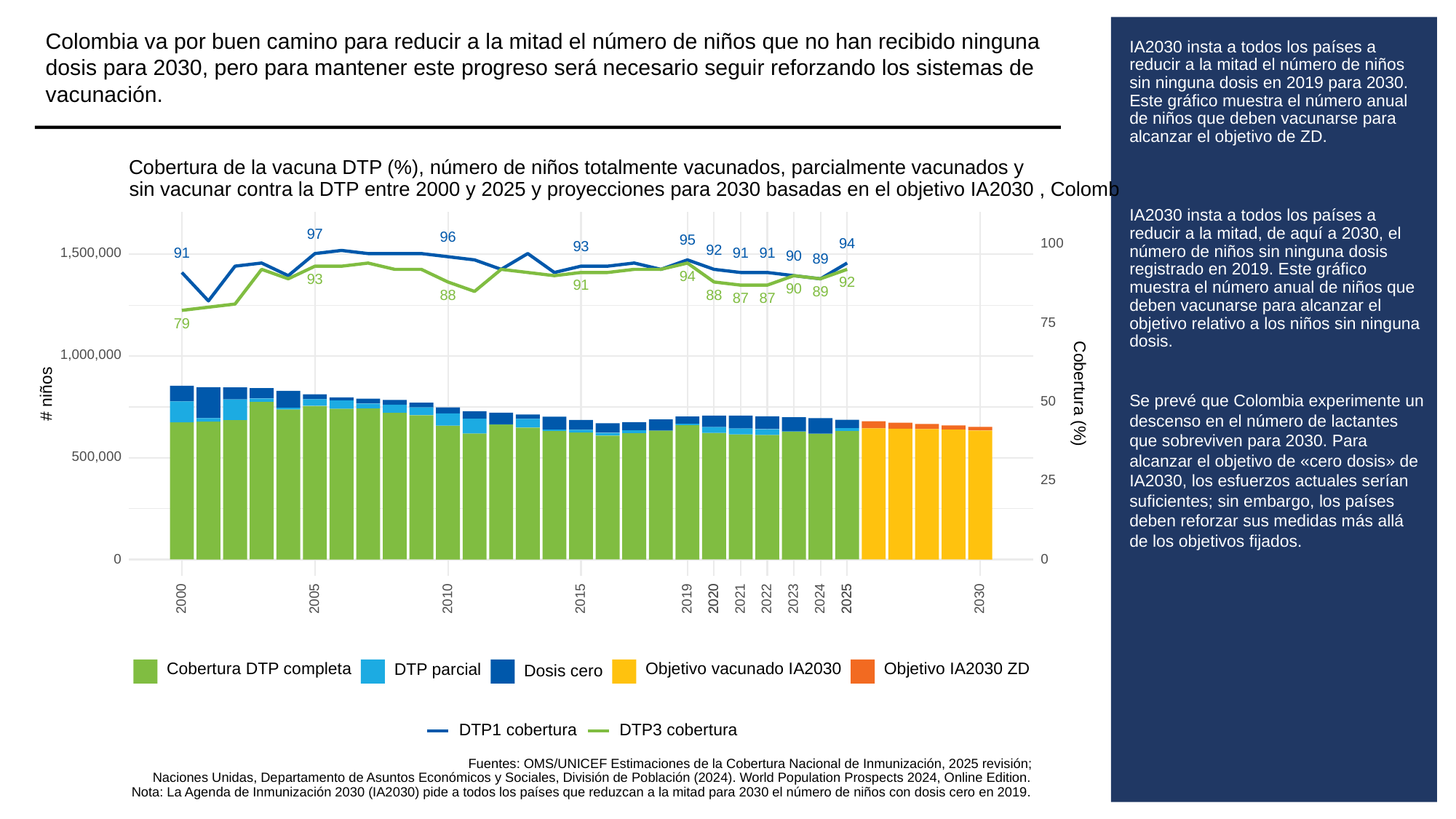

Colombia va por buen camino para reducir a la mitad el número de niños que no han recibido ninguna dosis para 2030, pero para mantener este progreso será necesario seguir reforzando los sistemas de vacunación.
# IA2030 insta a todos los países a reducir a la mitad el número de niños sin ninguna dosis en 2019 para 2030. Este gráfico muestra el número anual de niños que deben vacunarse para alcanzar el objetivo de ZD.

IA2030 insta a todos los países a reducir a la mitad, de aquí a 2030, el número de niños sin ninguna dosis registrado en 2019. Este gráfico muestra el número anual de niños que deben vacunarse para alcanzar el objetivo relativo a los niños sin ninguna dosis.

Se prevé que Colombia experimente un descenso en el número de lactantes que sobreviven para 2030. Para alcanzar el objetivo de «cero dosis» de IA2030, los esfuerzos actuales serían suficientes; sin embargo, los países deben reforzar sus medidas más allá de los objetivos fijados.

Cobertura de la vacuna DTP (%), número de niños totalmente vacunados, parcialmente vacunados y
sin vacunar contra la DTP entre 2000 y 2025 y proyecciones para 2030 basadas en el objetivo IA2030 , Colombia

97
96
95
94
100
93
92
1,500,000
91
91
91

90

89

94
93
92
91
90
89
88
88
87
87

75
79
1,000,000

Cobertura (%)

# niños

50

500,000

25

0
0

2023
2030
2000
2005
2010
2015
2019
2020
2020
2021
2022
2024
2025
2025

Objetivo vacunado IA2030
Objetivo IA2030 ZD
Cobertura DTP completa
DTP parcial
Dosis cero
DTP3 cobertura
DTP1 cobertura

Fuentes: OMS/UNICEF Estimaciones de la Cobertura Nacional de Inmunización, 2025 revisión;
Naciones Unidas, Departamento de Asuntos Económicos y Sociales, División de Población (2024). World Population Prospects 2024, Online Edition.
Nota: La Agenda de Inmunización 2030 (IA2030) pide a todos los países que reduzcan a la mitad para 2030 el número de niños con dosis cero en 2019.